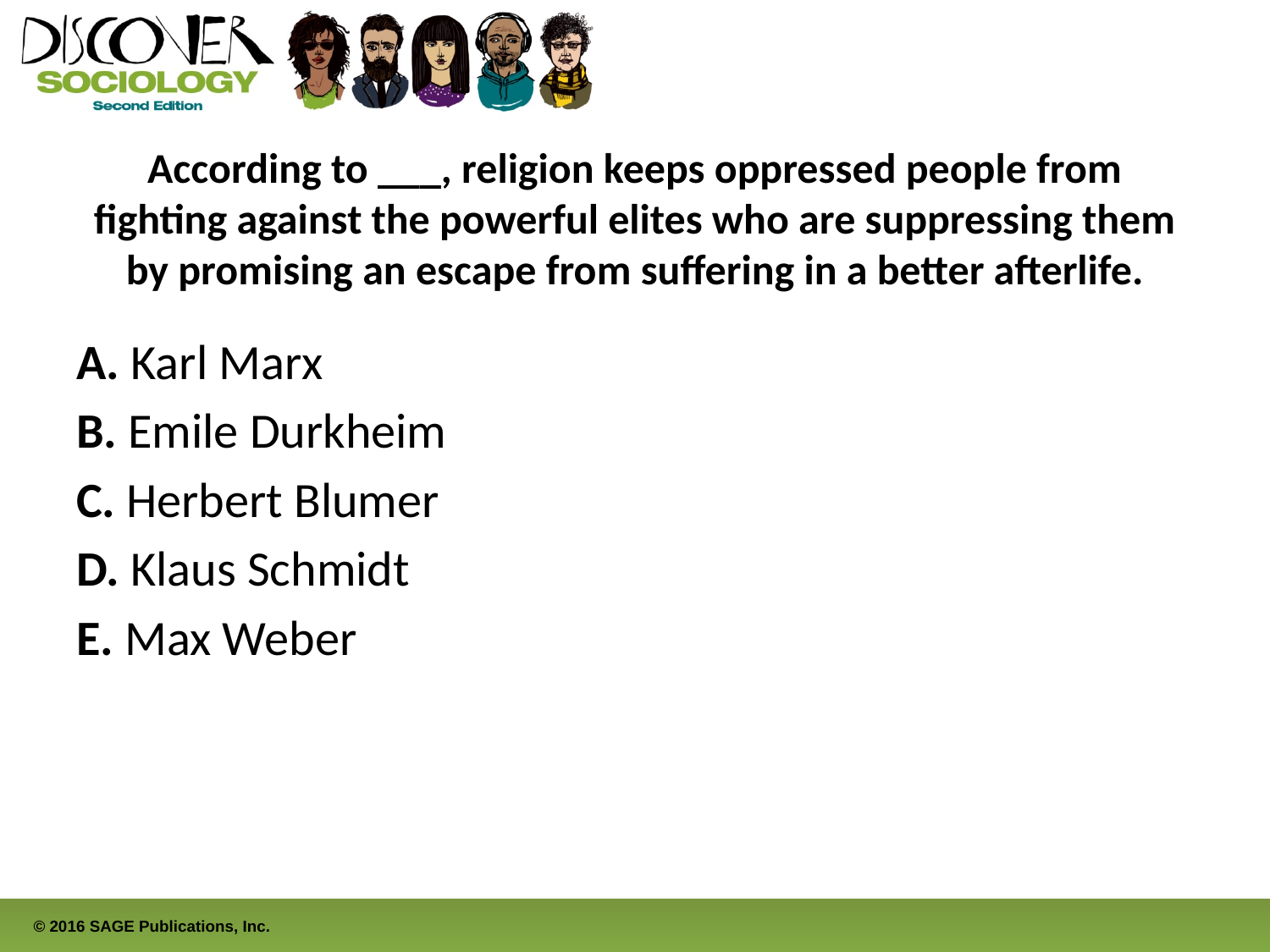

# According to ___, religion keeps oppressed people from fighting against the powerful elites who are suppressing them by promising an escape from suffering in a better afterlife.
A. Karl Marx
B. Emile Durkheim
C. Herbert Blumer
D. Klaus Schmidt
E. Max Weber